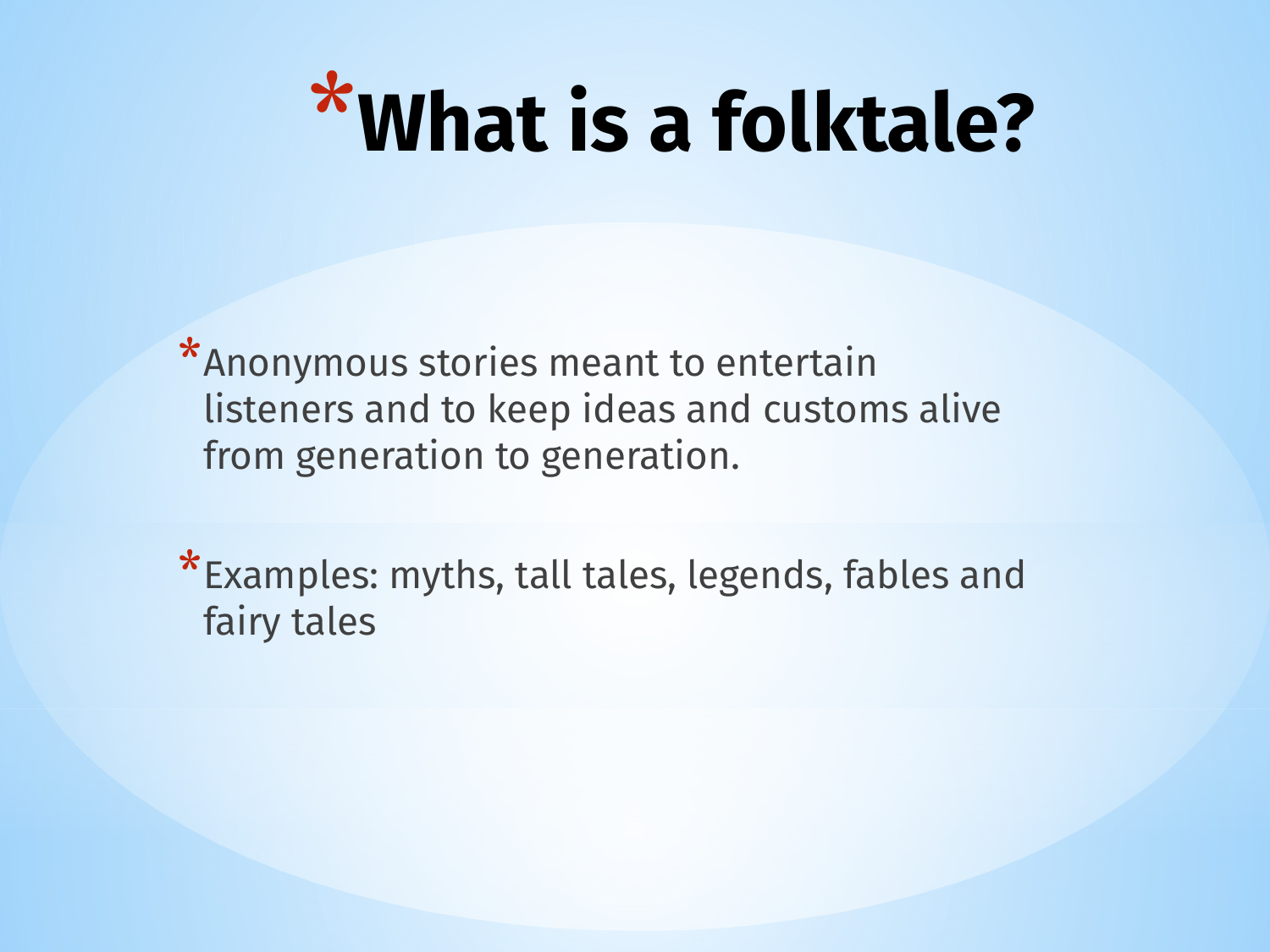

# What is a folktale?
Anonymous stories meant to entertain listeners and to keep ideas and customs alive from generation to generation.

Examples: myths, tall tales, legends, fables and fairy tales